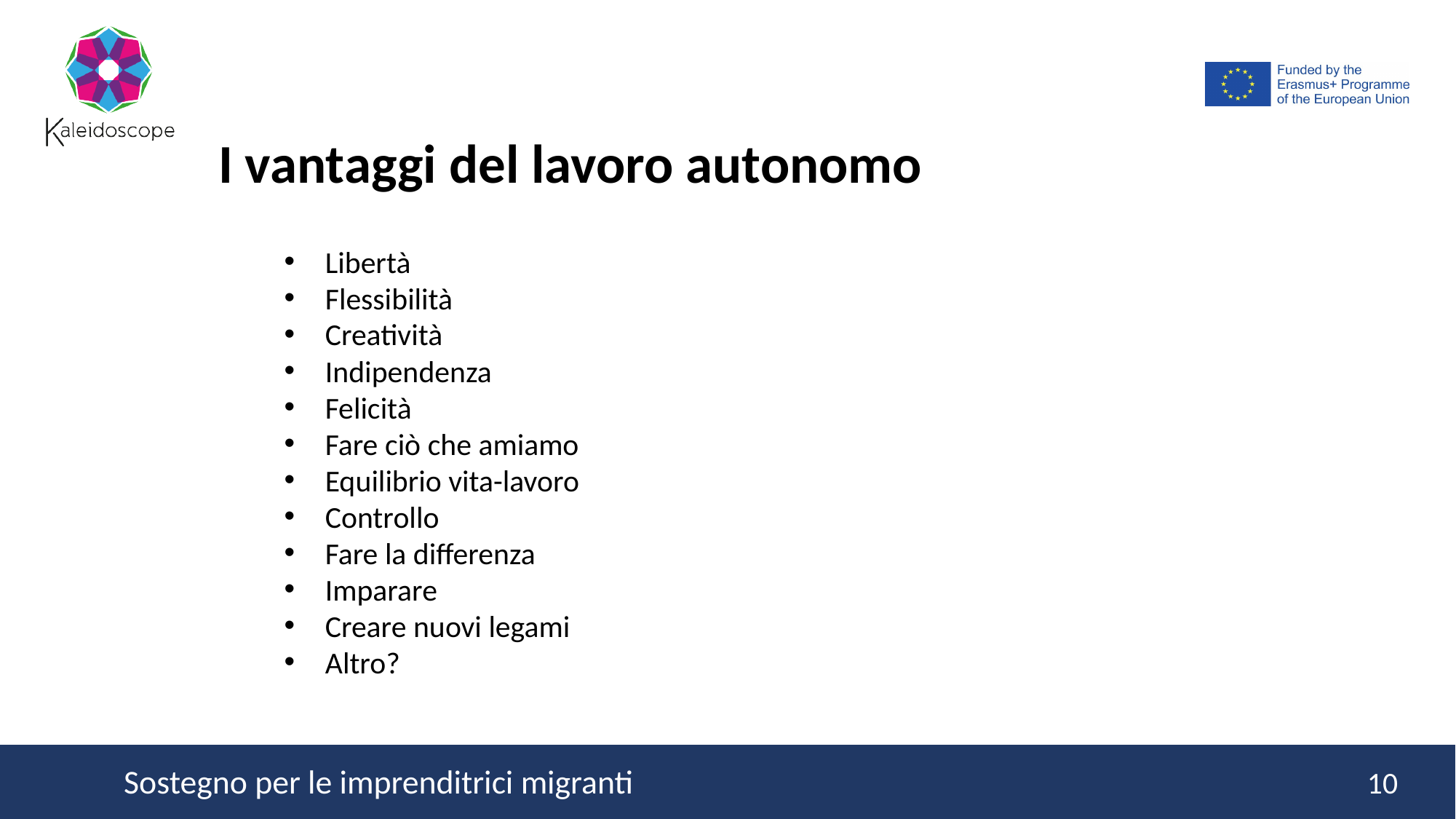

I vantaggi del lavoro autonomo
Libertà
Flessibilità
Creatività
Indipendenza
Felicità
Fare ciò che amiamo
Equilibrio vita-lavoro
Controllo
Fare la differenza
Imparare
Creare nuovi legami
Altro?
10